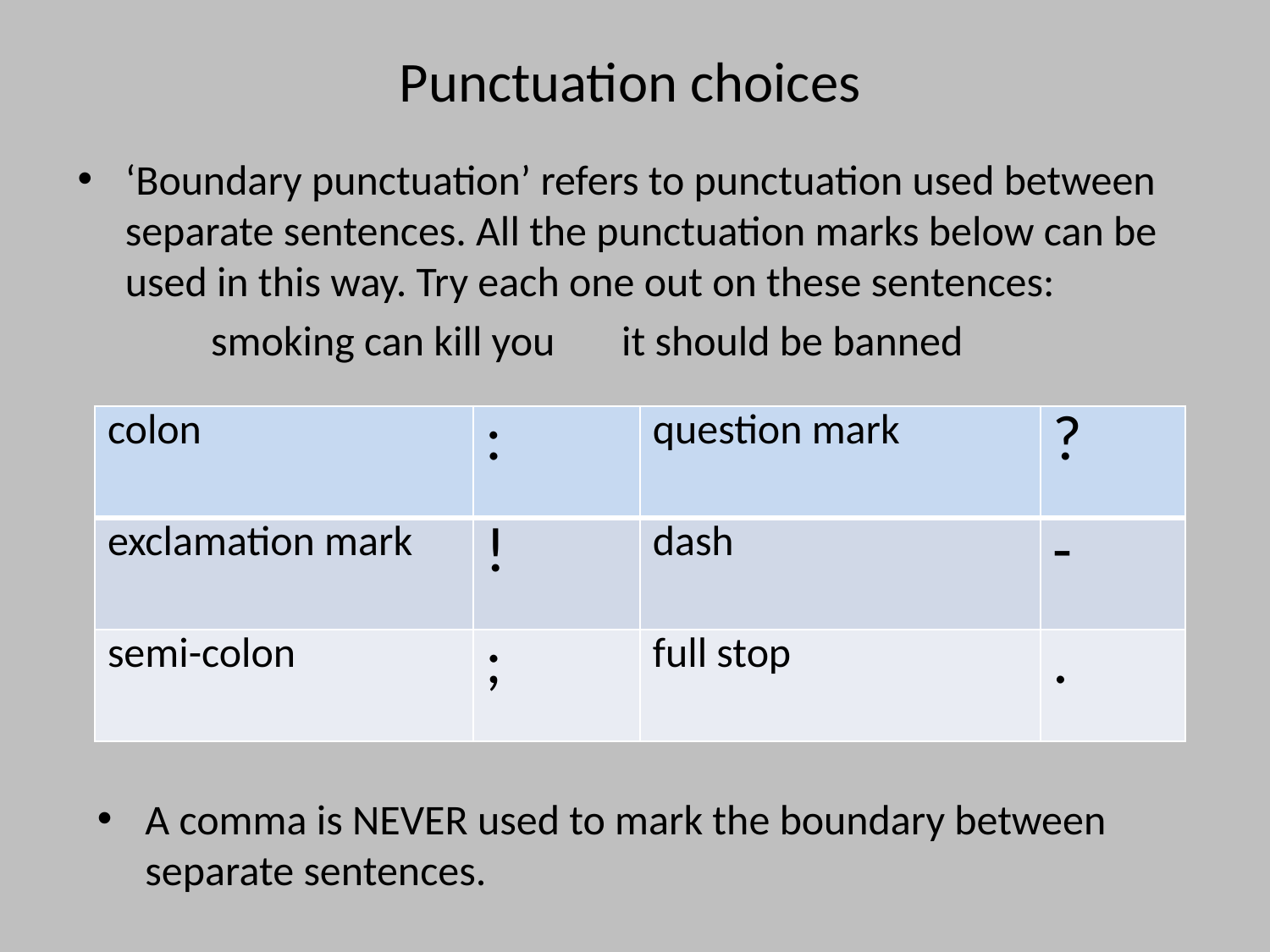

# Punctuation choices
‘Boundary punctuation’ refers to punctuation used between separate sentences. All the punctuation marks below can be used in this way. Try each one out on these sentences:
              smoking can kill you       it should be banned

| colon | : | question mark | ? |
| --- | --- | --- | --- |
| exclamation mark | ! | dash | - |
| semi-colon | ; | full stop | . |
A comma is NEVER used to mark the boundary between separate sentences.